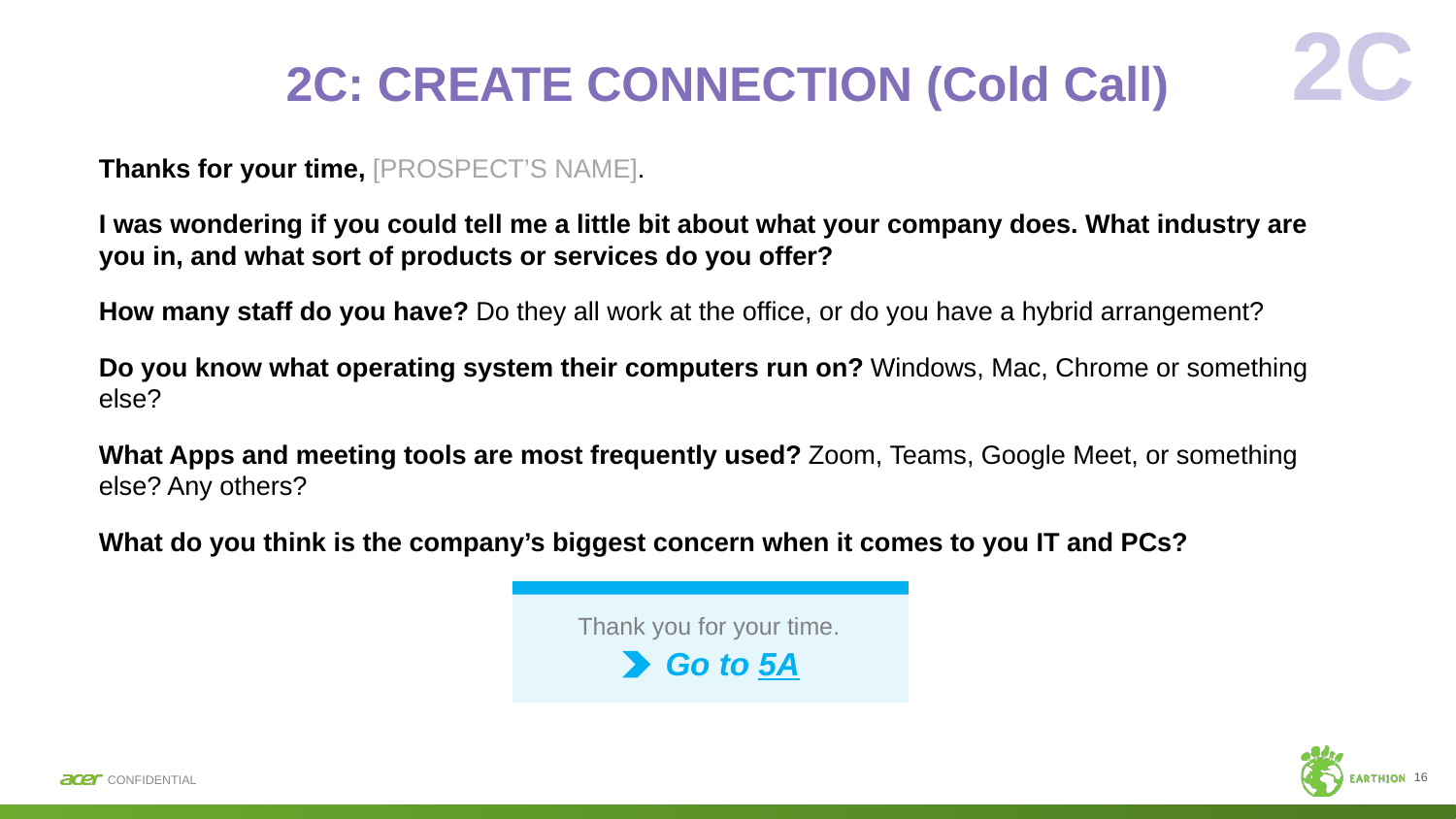

2C
# 2C: CREATE CONNECTION (Cold Call)
Thanks for your time, [PROSPECT’S NAME].
I was wondering if you could tell me a little bit about what your company does. What industry are you in, and what sort of products or services do you offer?
How many staff do you have? Do they all work at the office, or do you have a hybrid arrangement?
Do you know what operating system their computers run on? Windows, Mac, Chrome or something else?
What Apps and meeting tools are most frequently used? Zoom, Teams, Google Meet, or something else? Any others?
What do you think is the company’s biggest concern when it comes to you IT and PCs?

Thank you for your time.

 Go to 5A

16